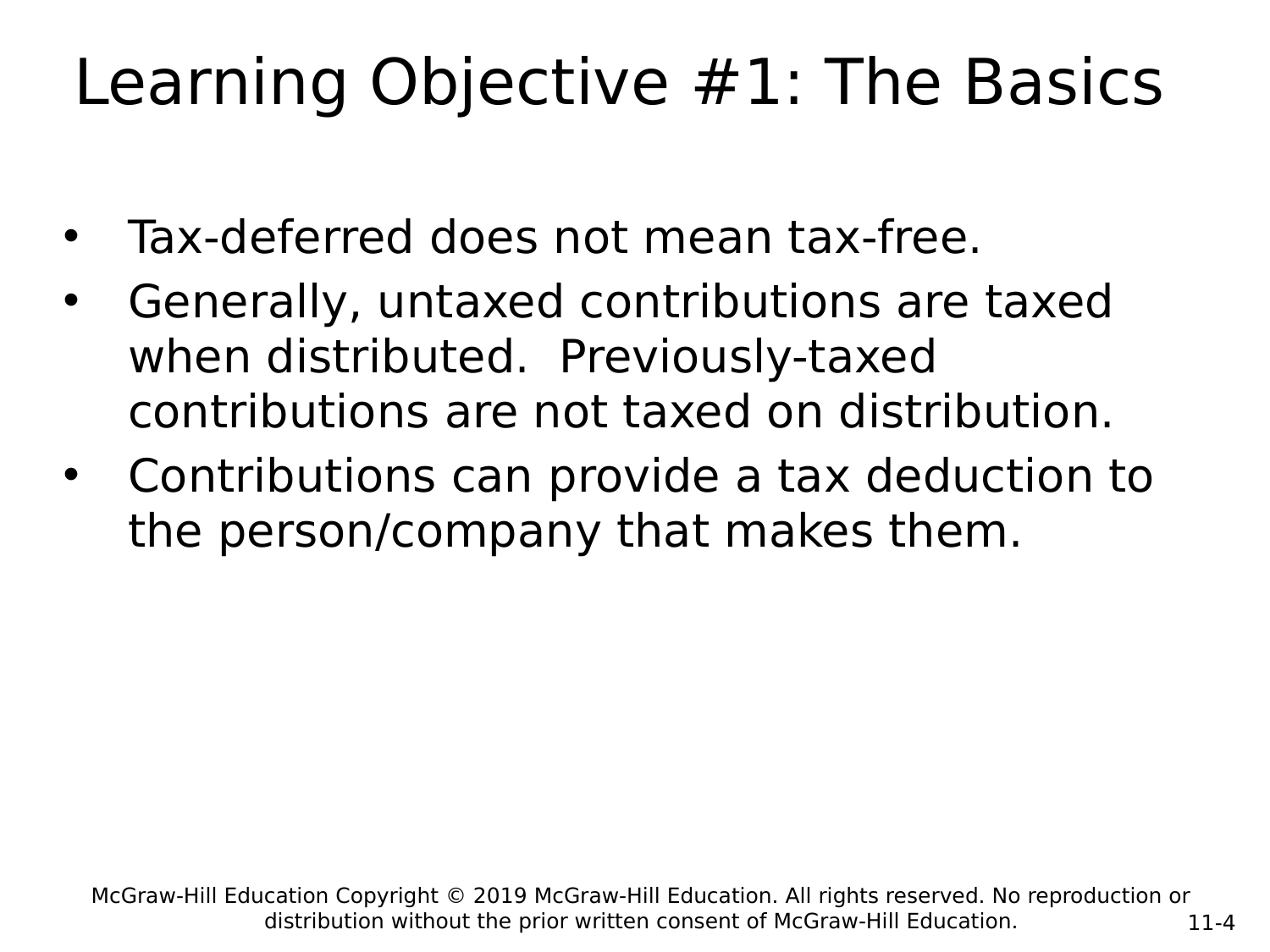

# Learning Objective #1: The Basics
Tax-deferred does not mean tax-free.
Generally, untaxed contributions are taxed when distributed.  Previously-taxed contributions are not taxed on distribution.
Contributions can provide a tax deduction to the person/company that makes them.
McGraw-Hill Education Copyright © 2019 McGraw-Hill Education. All rights reserved. No reproduction or distribution without the prior written consent of McGraw-Hill Education.
11-4